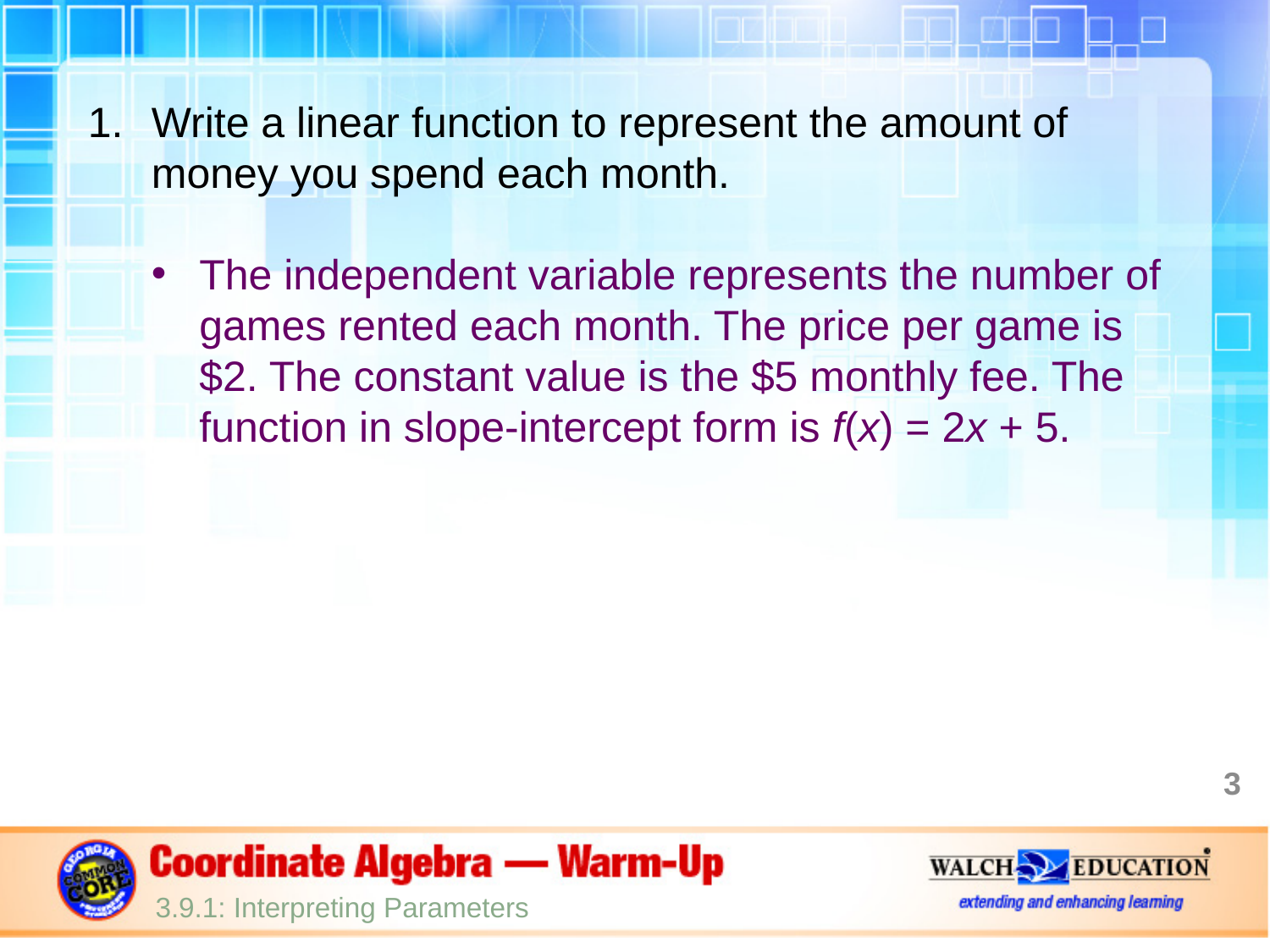

Write a linear function to represent the amount of money you spend each month.
The independent variable represents the number of games rented each month. The price per game is $2. The constant value is the $5 monthly fee. The function in slope-intercept form is f(x) = 2x + 5.

3

3.9.1: Interpreting Parameters